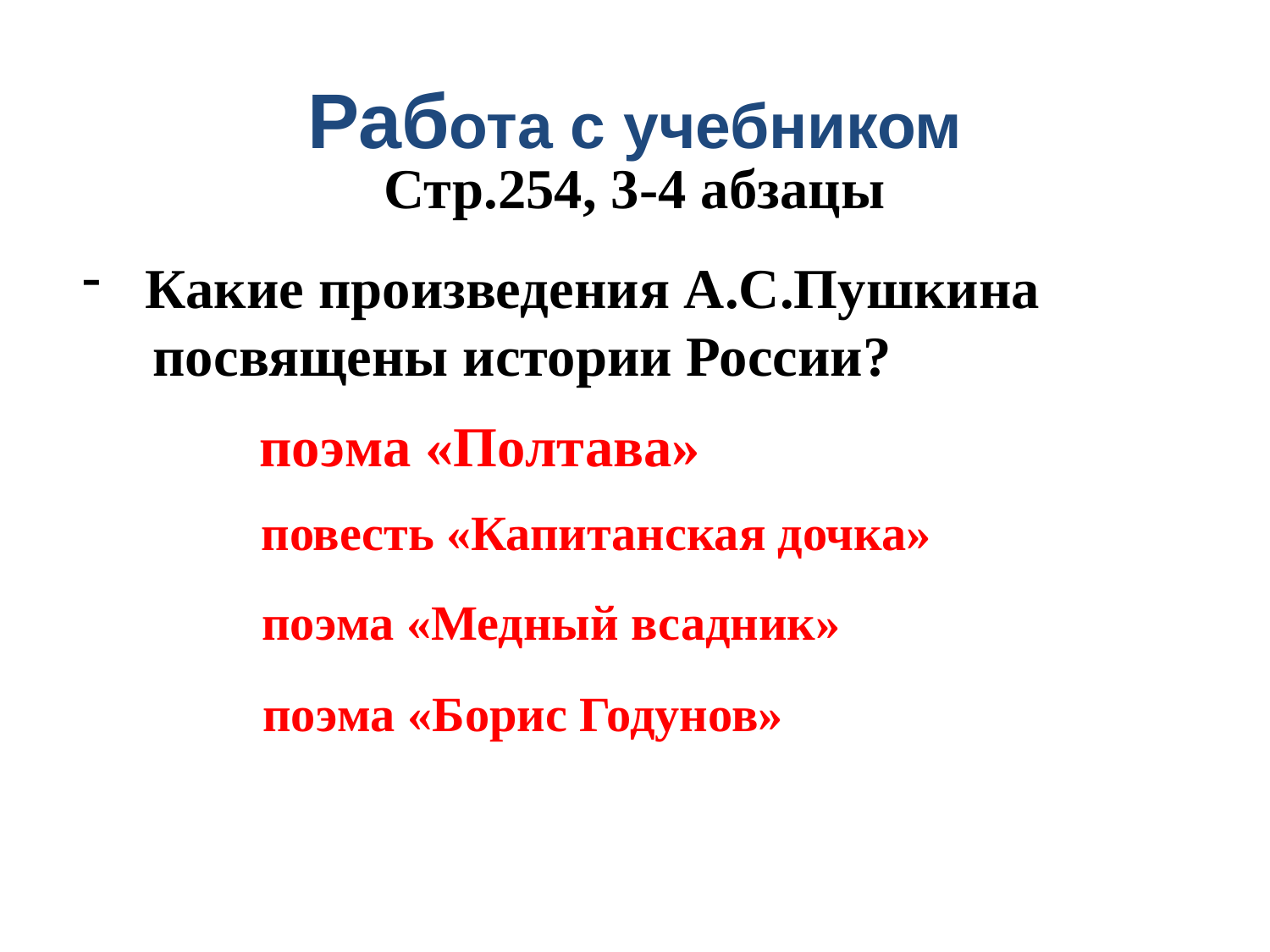

# Работа с учебником
Стр.254, 3-4 абзацы

Какие произведения А.С.Пушкина
     посвящены истории России?

поэма «Полтава»
повесть «Капитанская дочка»
поэма «Медный всадник»
поэма «Борис Годунов»